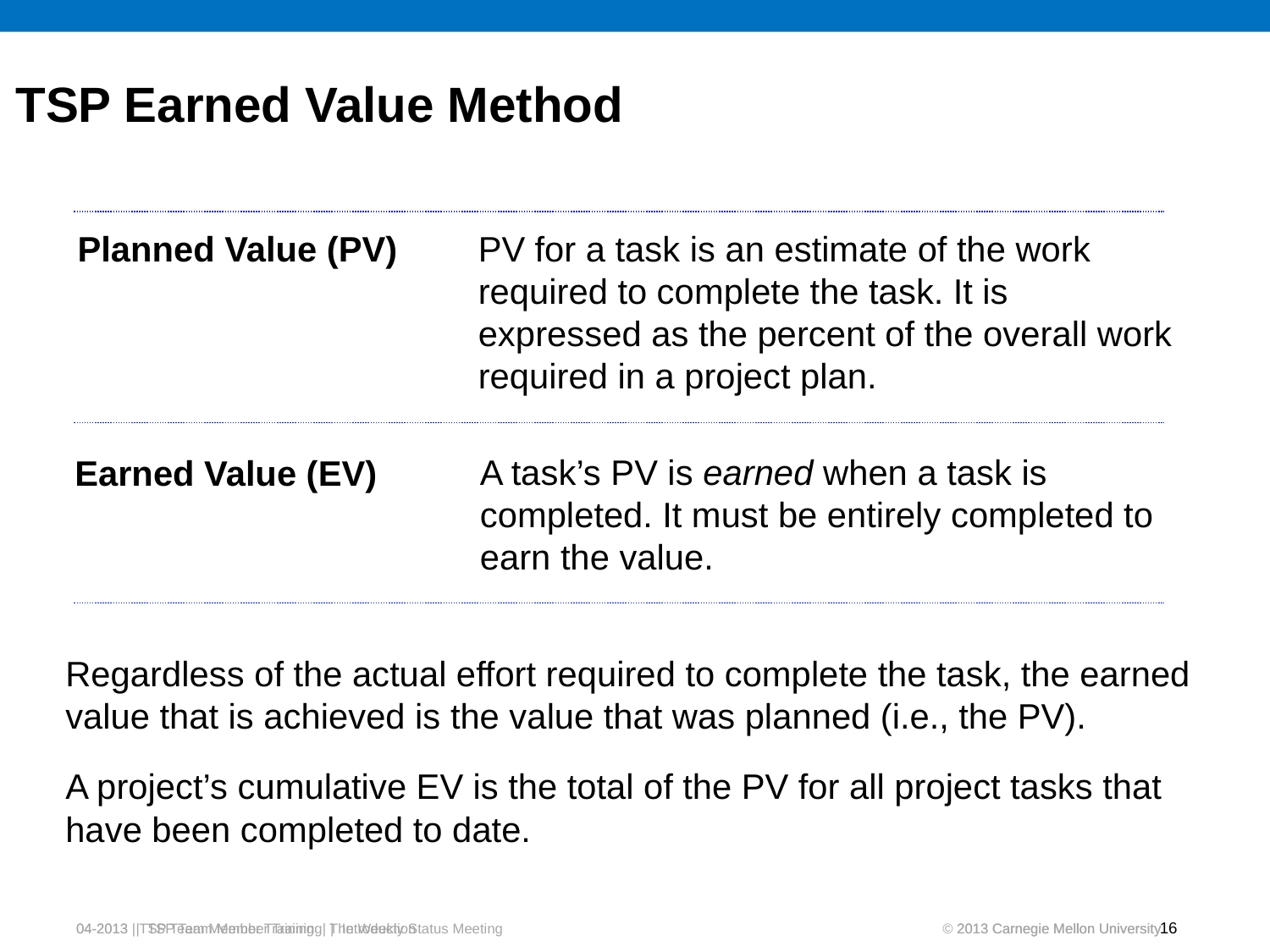

# TSP Earned Value Method
Planned Value (PV)
PV for a task is an estimate of the work required to complete the task. It is expressed as the percent of the overall work required in a project plan.

Earned Value (EV)
A task’s PV is earned when a task is completed. It must be entirely completed to earn the value.

Regardless of the actual effort required to complete the task, the earned value that is achieved is the value that was planned (i.e., the PV).
A project’s cumulative EV is the total of the PV for all project tasks that have been completed to date.